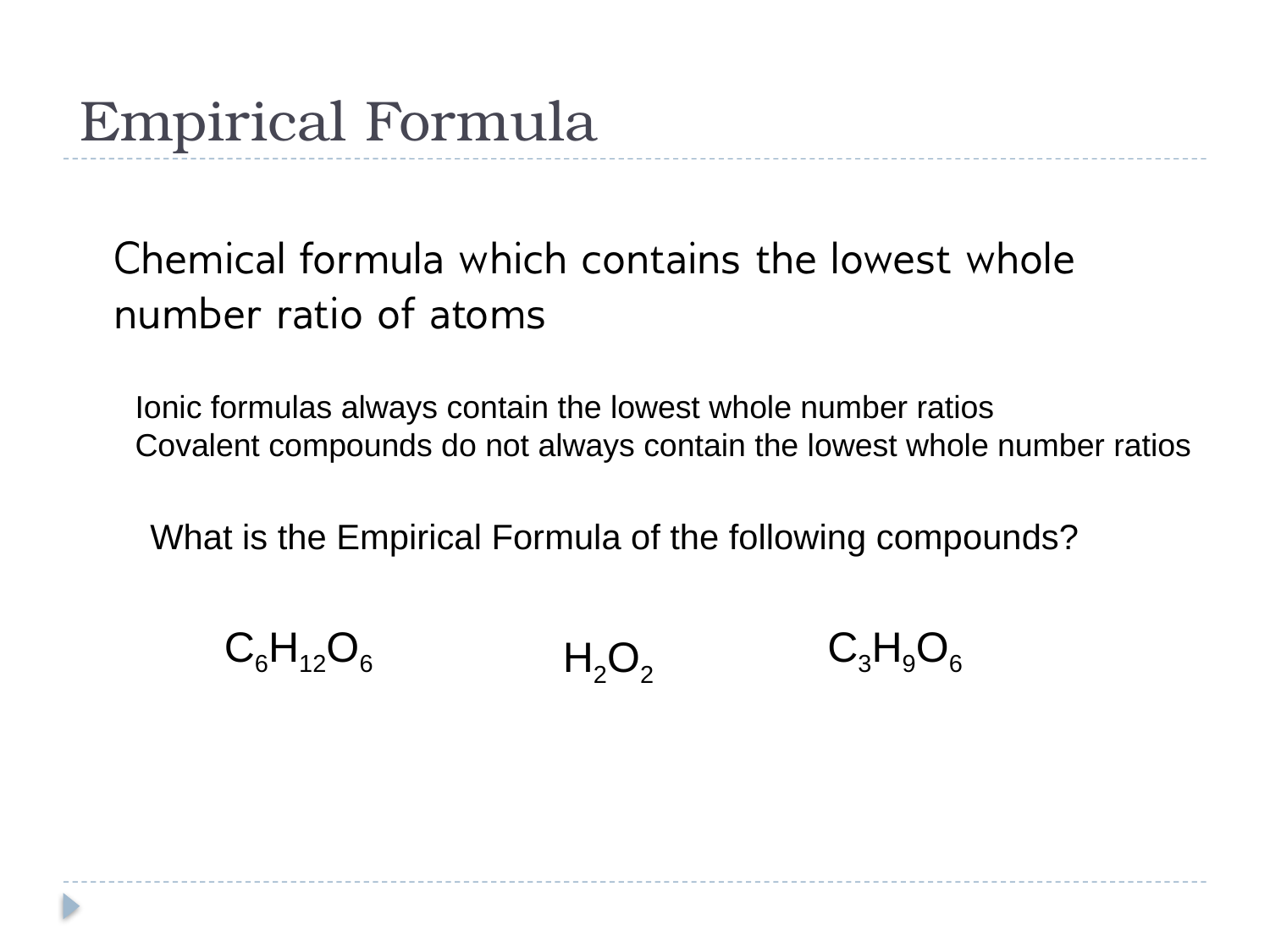

# Empirical Formula
	Chemical formula which contains the lowest whole number ratio of atoms
Ionic formulas always contain the lowest whole number ratios
Covalent compounds do not always contain the lowest whole number ratios
What is the Empirical Formula of the following compounds?
C6H12O6
C3H9O6
H2O2